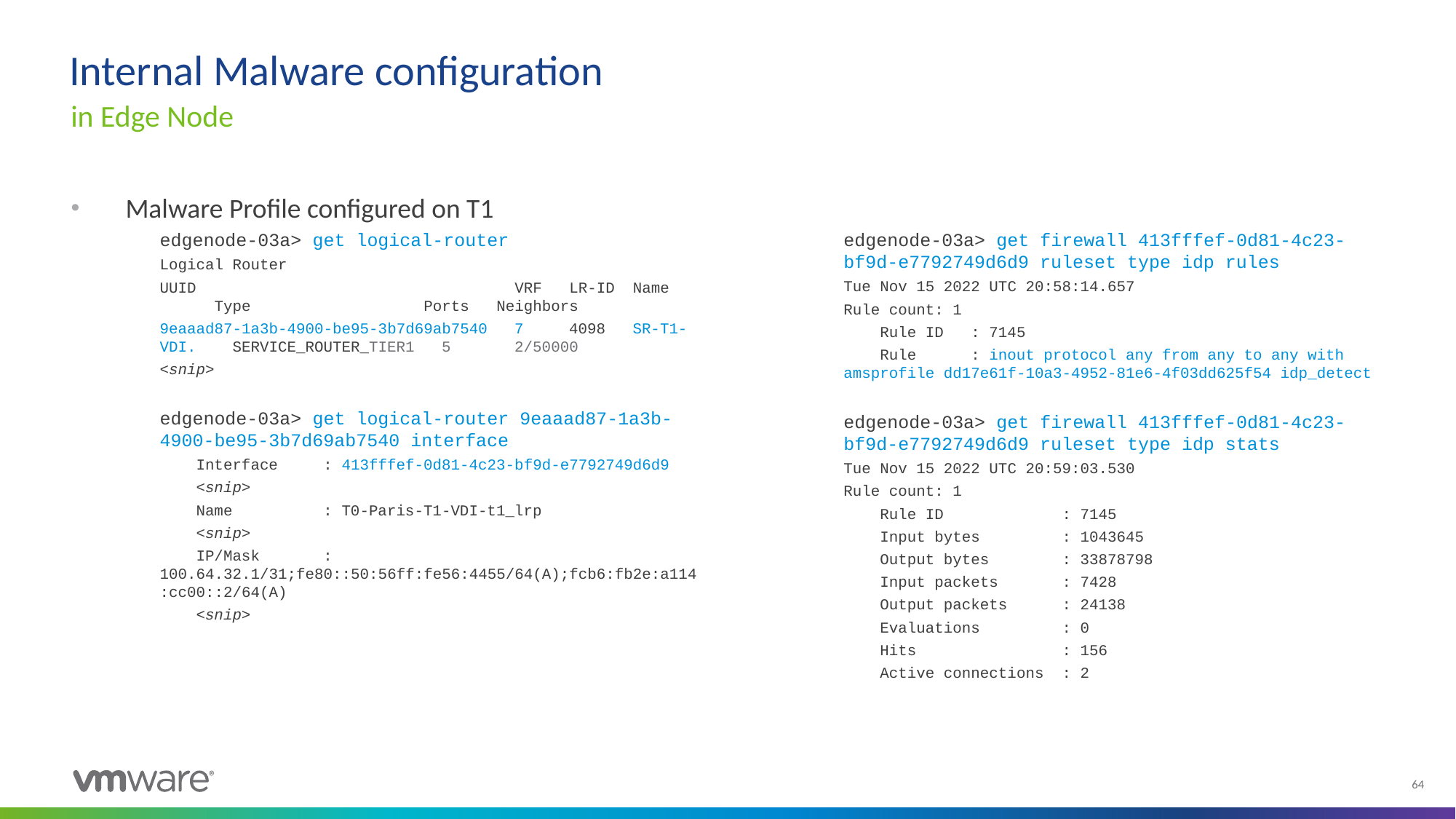

# Internal Malware configuration
in Edge Node
Malware Profile configured on T1
edgenode-03a> get logical-router
Logical Router
UUID                                   VRF   LR-ID  Name          Type                   Ports   Neighbors
9eaaad87-1a3b-4900-be95-3b7d69ab7540   7     4098   SR-T1-VDI.    SERVICE_ROUTER_TIER1   5       2/50000
<snip>

edgenode-03a> get logical-router 9eaaad87-1a3b-4900-be95-3b7d69ab7540 interface
    Interface     : 413fffef-0d81-4c23-bf9d-e7792749d6d9
    <snip>
    Name          : T0-Paris-T1-VDI-t1_lrp
    <snip>
    IP/Mask       : 100.64.32.1/31;fe80::50:56ff:fe56:4455/64(A);fcb6:fb2e:a114:cc00::2/64(A)
    <snip>

edgenode-03a> get firewall 413fffef-0d81-4c23-bf9d-e7792749d6d9 ruleset type idp rules
Tue Nov 15 2022 UTC 20:58:14.657
Rule count: 1
    Rule ID   : 7145
    Rule      : inout protocol any from any to any with amsprofile dd17e61f-10a3-4952-81e6-4f03dd625f54 idp_detect

edgenode-03a> get firewall 413fffef-0d81-4c23-bf9d-e7792749d6d9 ruleset type idp stats
Tue Nov 15 2022 UTC 20:59:03.530
Rule count: 1
    Rule ID             : 7145
    Input bytes         : 1043645
    Output bytes        : 33878798
    Input packets       : 7428
    Output packets      : 24138
    Evaluations         : 0
    Hits                : 156
    Active connections  : 2